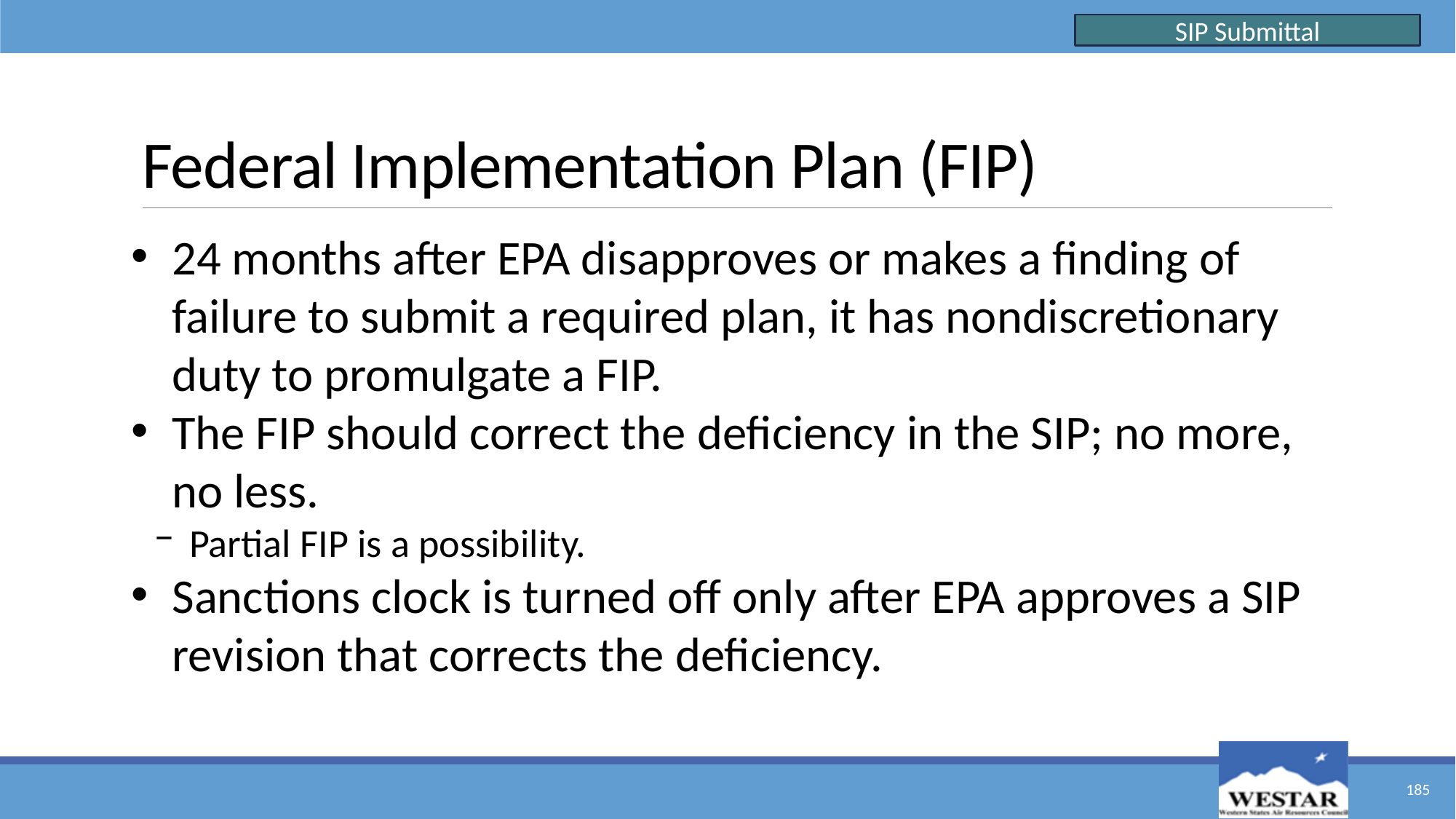

SIP Submittal
# Federal Implementation Plan (FIP)
24 months after EPA disapproves or makes a finding of failure to submit a required plan, it has nondiscretionary duty to promulgate a FIP.
The FIP should correct the deficiency in the SIP; no more, no less.
Partial FIP is a possibility.
Sanctions clock is turned off only after EPA approves a SIP revision that corrects the deficiency.

185